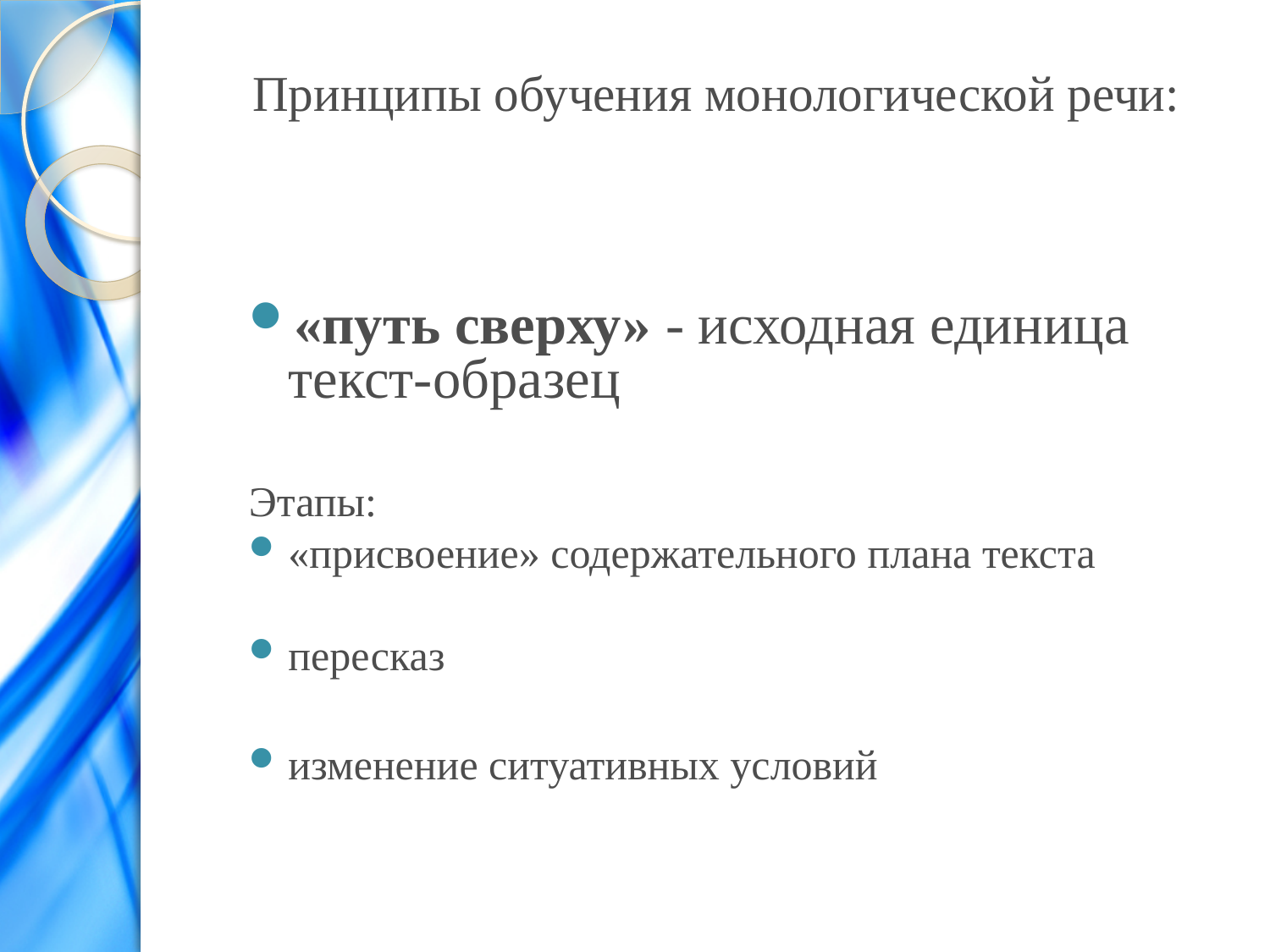

# Принципы обучения монологической речи:

«путь сверху» - исходная единица текст-образец

Этапы:
«присвоение» содержательного плана текста

пересказ

изменение ситуативных условий